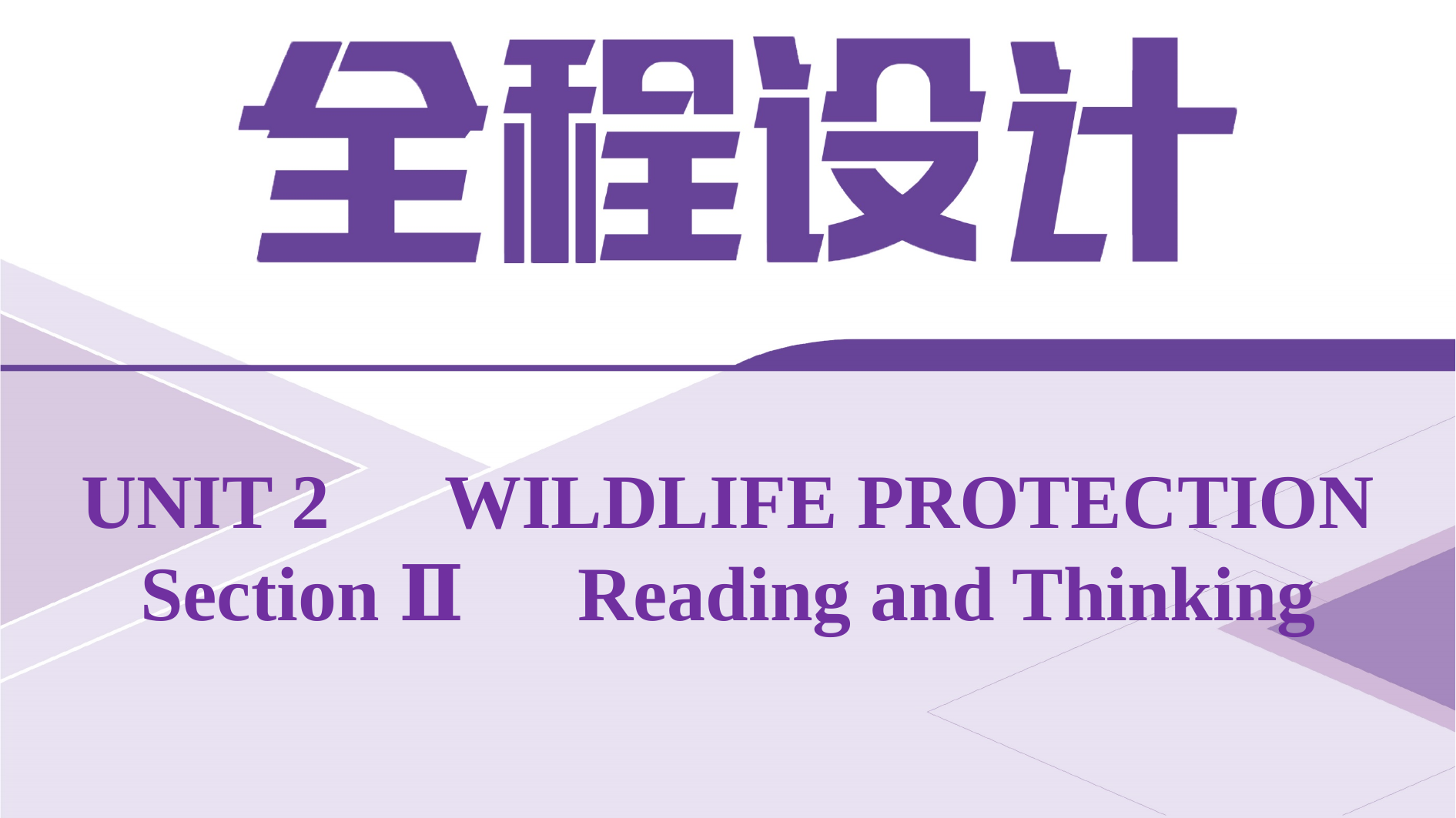

UNIT 2　WILDLIFE PROTECTION
Section Ⅱ　Reading and Thinking